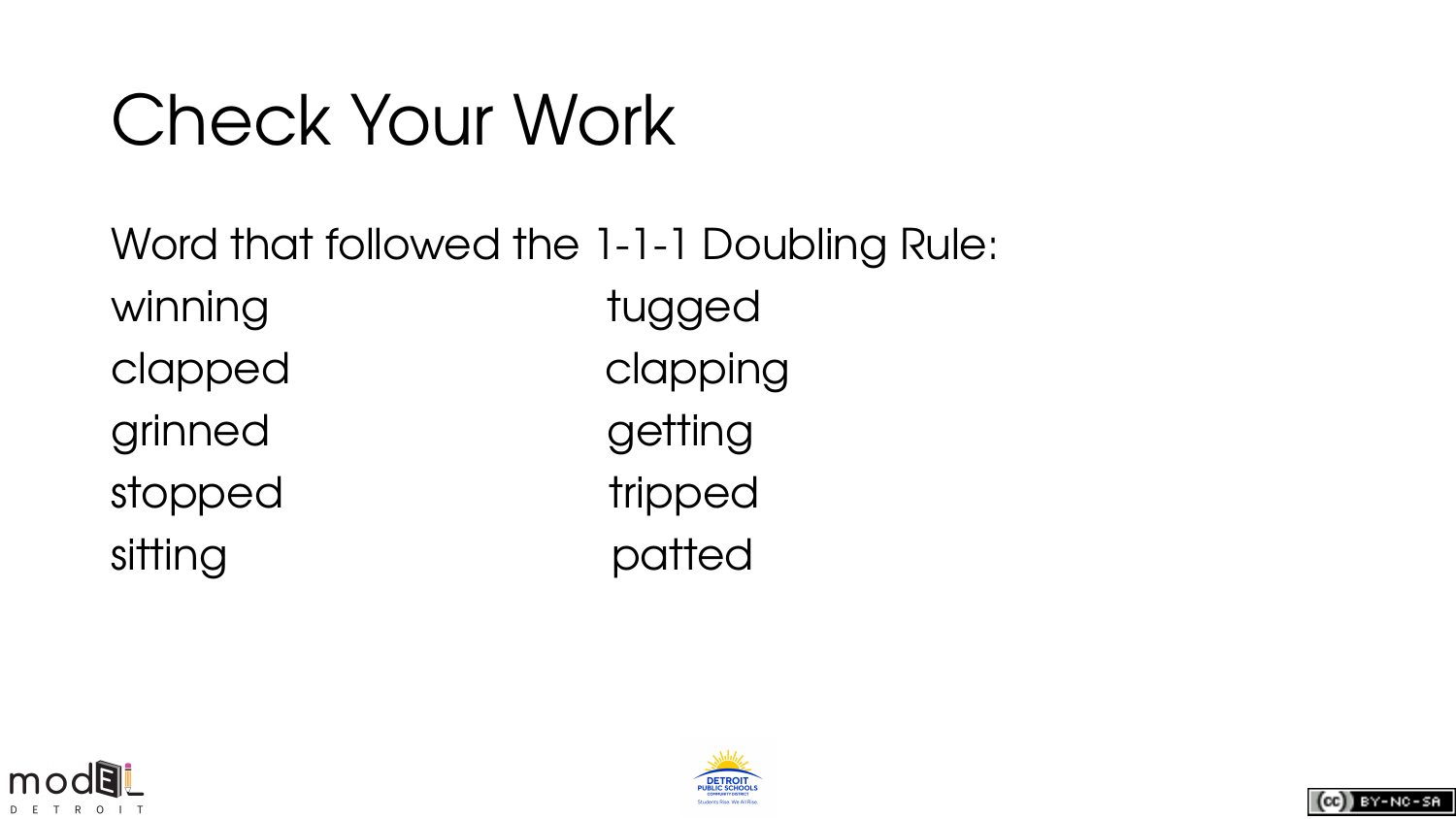

# Check Your Work
Word that followed the 1-1-1 Doubling Rule:
winning                             tugged
clapped                           clapping
grinned                             getting
stopped                            tripped
sitting                                 patted